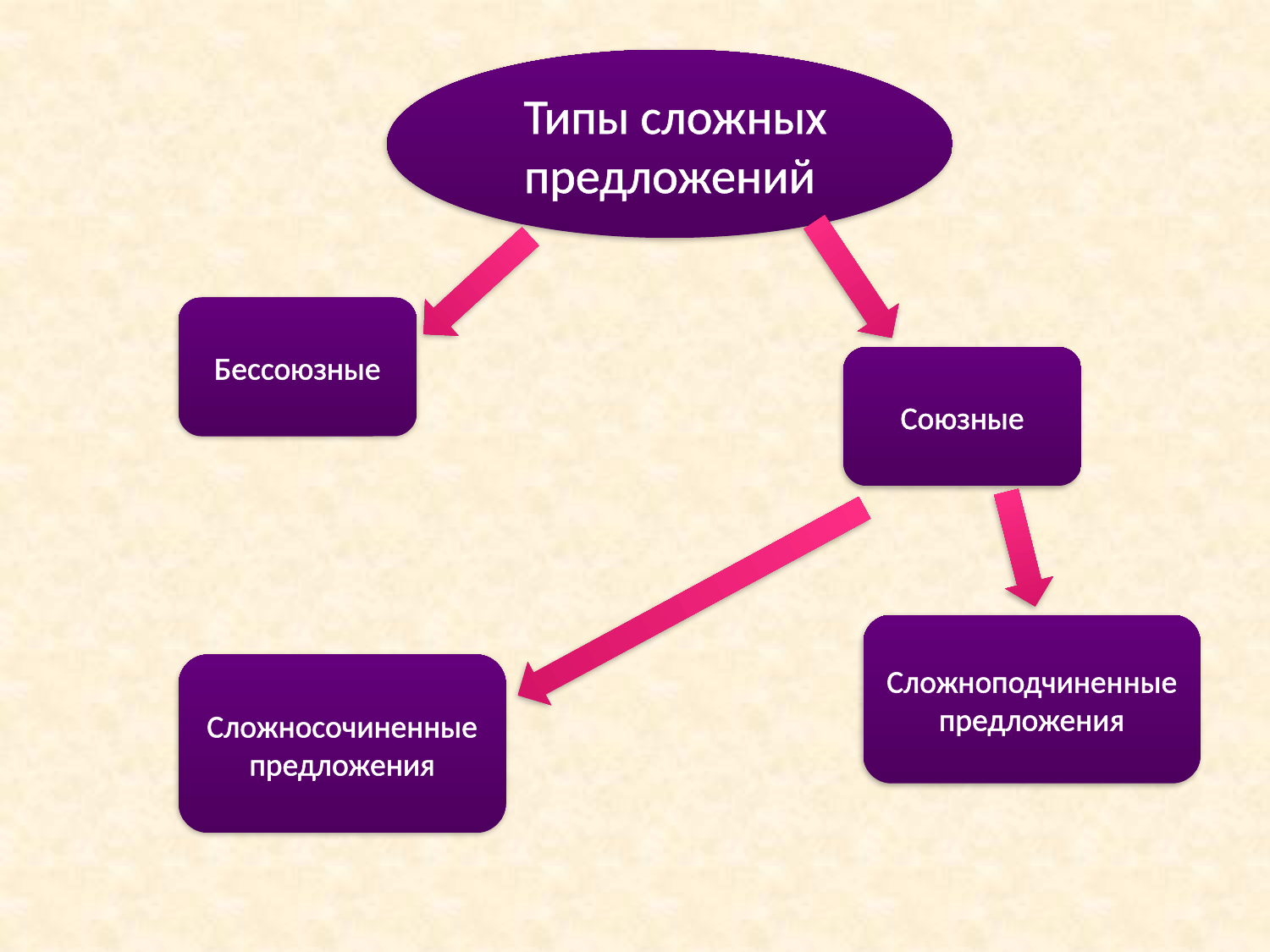

Типы сложных предложений

Бессоюзные
Союзные

Сложноподчиненные
предложения
Сложносочиненные предложения